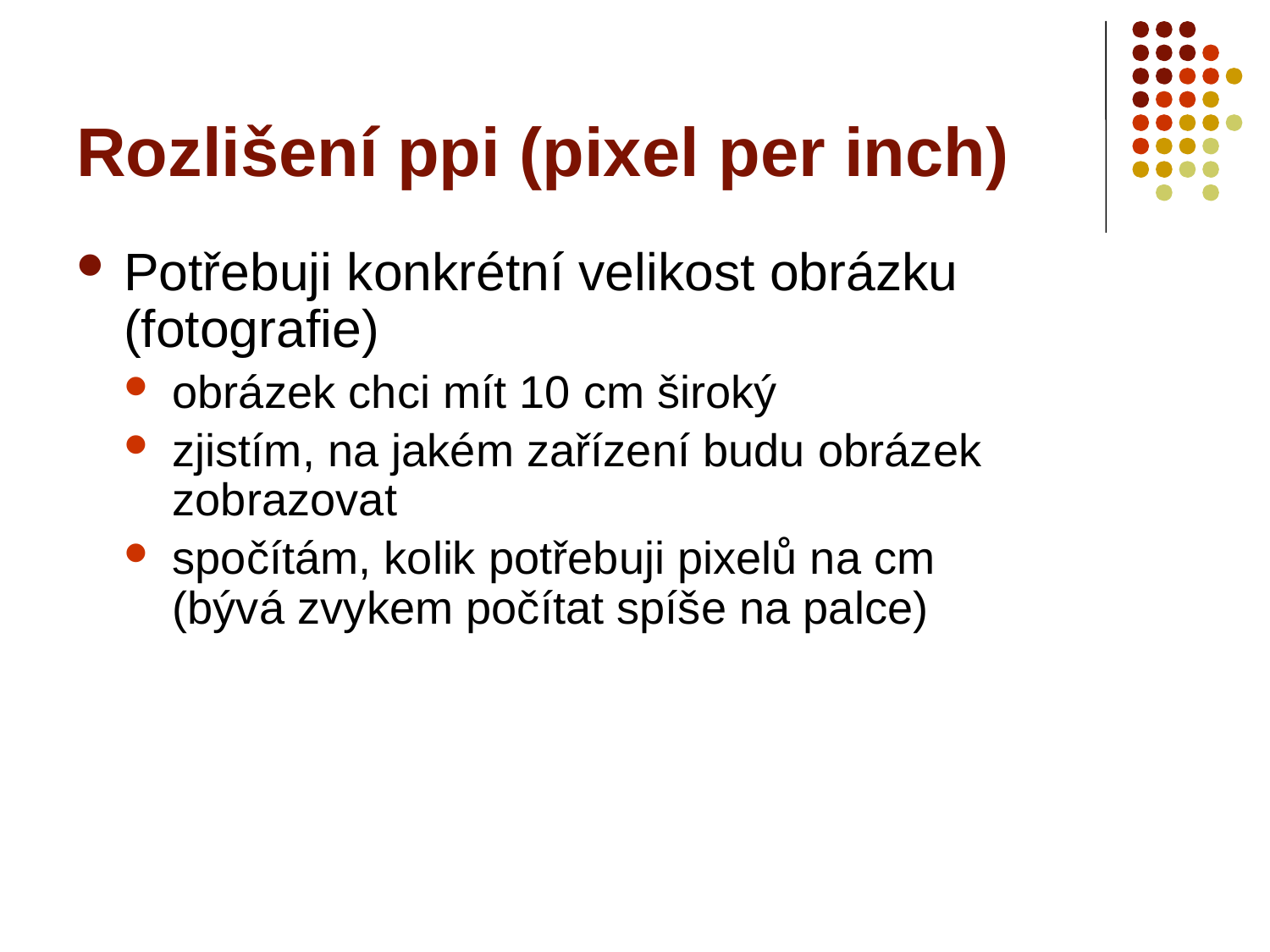

# Rozlišení ppi (pixel per inch)
Potřebuji konkrétní velikost obrázku (fotografie)
obrázek chci mít 10 cm široký
zjistím, na jakém zařízení budu obrázek zobrazovat
spočítám, kolik potřebuji pixelů na cm
(bývá zvykem počítat spíše na palce)